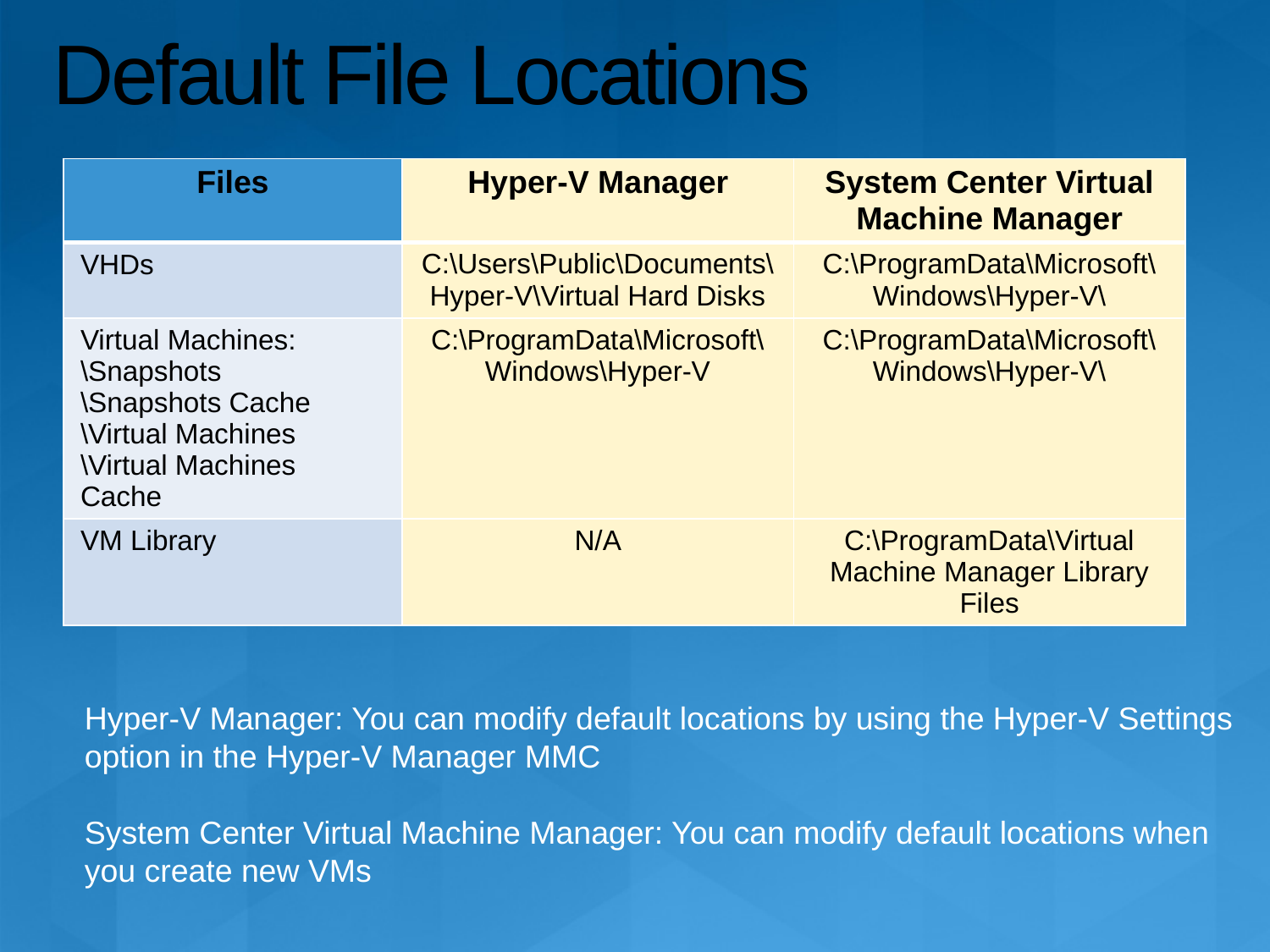

# Default File Locations
| Files | Hyper-V Manager | System Center Virtual Machine Manager |
| --- | --- | --- |
| VHDs | C:\Users\Public\Documents\Hyper-V\Virtual Hard Disks | C:\ProgramData\Microsoft\Windows\Hyper-V\ |
| Virtual Machines: \Snapshots \Snapshots Cache \Virtual Machines \Virtual Machines Cache | C:\ProgramData\Microsoft\Windows\Hyper-V | C:\ProgramData\Microsoft\Windows\Hyper-V\ |
| VM Library | N/A | C:\ProgramData\Virtual Machine Manager Library Files |
Hyper-V Manager: You can modify default locations by using the Hyper-V Settings option in the Hyper-V Manager MMC

System Center Virtual Machine Manager: You can modify default locations when you create new VMs